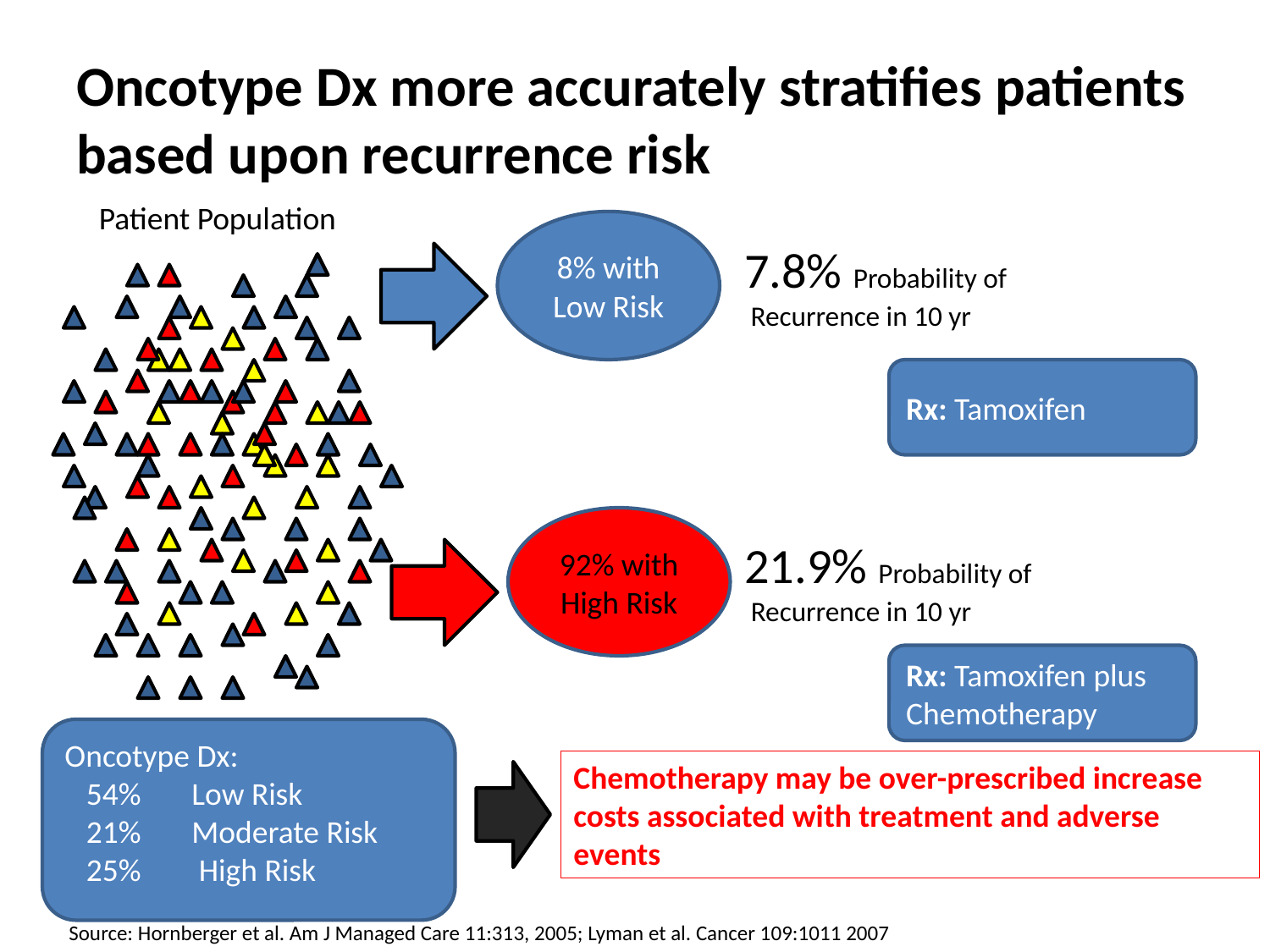

# Oncotype Dx more accurately stratifies patients based upon recurrence risk
Patient Population
8% with Low Risk
7.8% Probability of
 Recurrence in 10 yr

Rx: Tamoxifen

92% with High Risk

21.9% Probability of
 Recurrence in 10 yr

Rx: Tamoxifen plus Chemotherapy

Oncotype Dx:
   54% 	Low Risk
   21% 	Moderate Risk
   25%	 High Risk

Chemotherapy may be over-prescribed increase
costs associated with treatment and adverse events

Source: Hornberger et al. Am J Managed Care 11:313, 2005; Lyman et al. Cancer 109:1011 2007